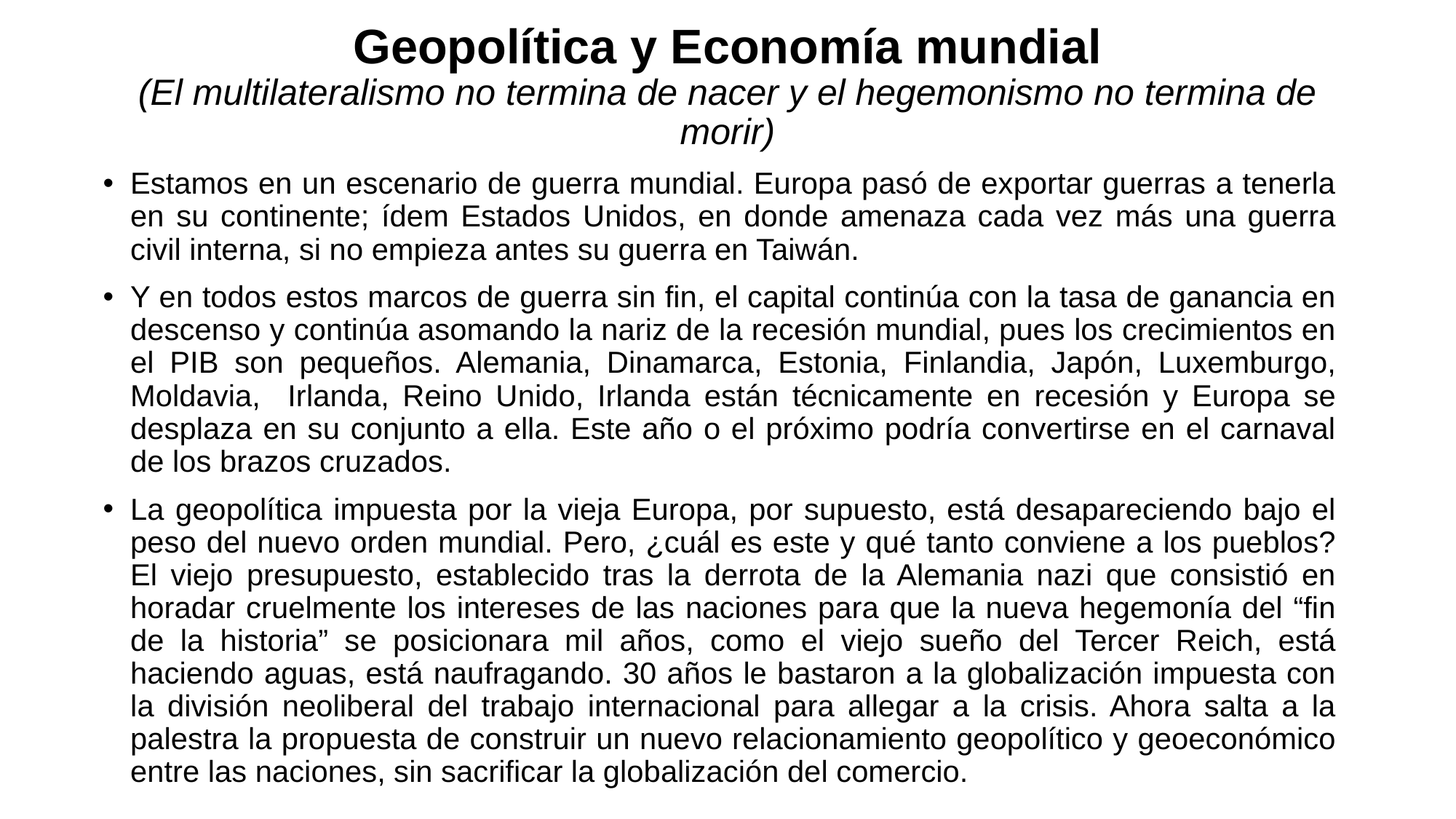

# Geopolítica y Economía mundial (El multilateralismo no termina de nacer y el hegemonismo no termina de morir)
Estamos en un escenario de guerra mundial. Europa pasó de exportar guerras a tenerla en su continente; ídem Estados Unidos, en donde amenaza cada vez más una guerra civil interna, si no empieza antes su guerra en Taiwán.
Y en todos estos marcos de guerra sin fin, el capital continúa con la tasa de ganancia en descenso y continúa asomando la nariz de la recesión mundial, pues los crecimientos en el PIB son pequeños. Alemania, Dinamarca, Estonia, Finlandia, Japón, Luxemburgo, Moldavia,  Irlanda, Reino Unido, Irlanda están técnicamente en recesión y Europa se desplaza en su conjunto a ella. Este año o el próximo podría convertirse en el carnaval de los brazos cruzados.
La geopolítica impuesta por la vieja Europa, por supuesto, está desapareciendo bajo el peso del nuevo orden mundial. Pero, ¿cuál es este y qué tanto conviene a los pueblos? El viejo presupuesto, establecido tras la derrota de la Alemania nazi que consistió en horadar cruelmente los intereses de las naciones para que la nueva hegemonía del “fin de la historia” se posicionara mil años, como el viejo sueño del Tercer Reich, está haciendo aguas, está naufragando. 30 años le bastaron a la globalización impuesta con la división neoliberal del trabajo internacional para allegar a la crisis. Ahora salta a la palestra la propuesta de construir un nuevo relacionamiento geopolítico y geoeconómico entre las naciones, sin sacrificar la globalización del comercio.